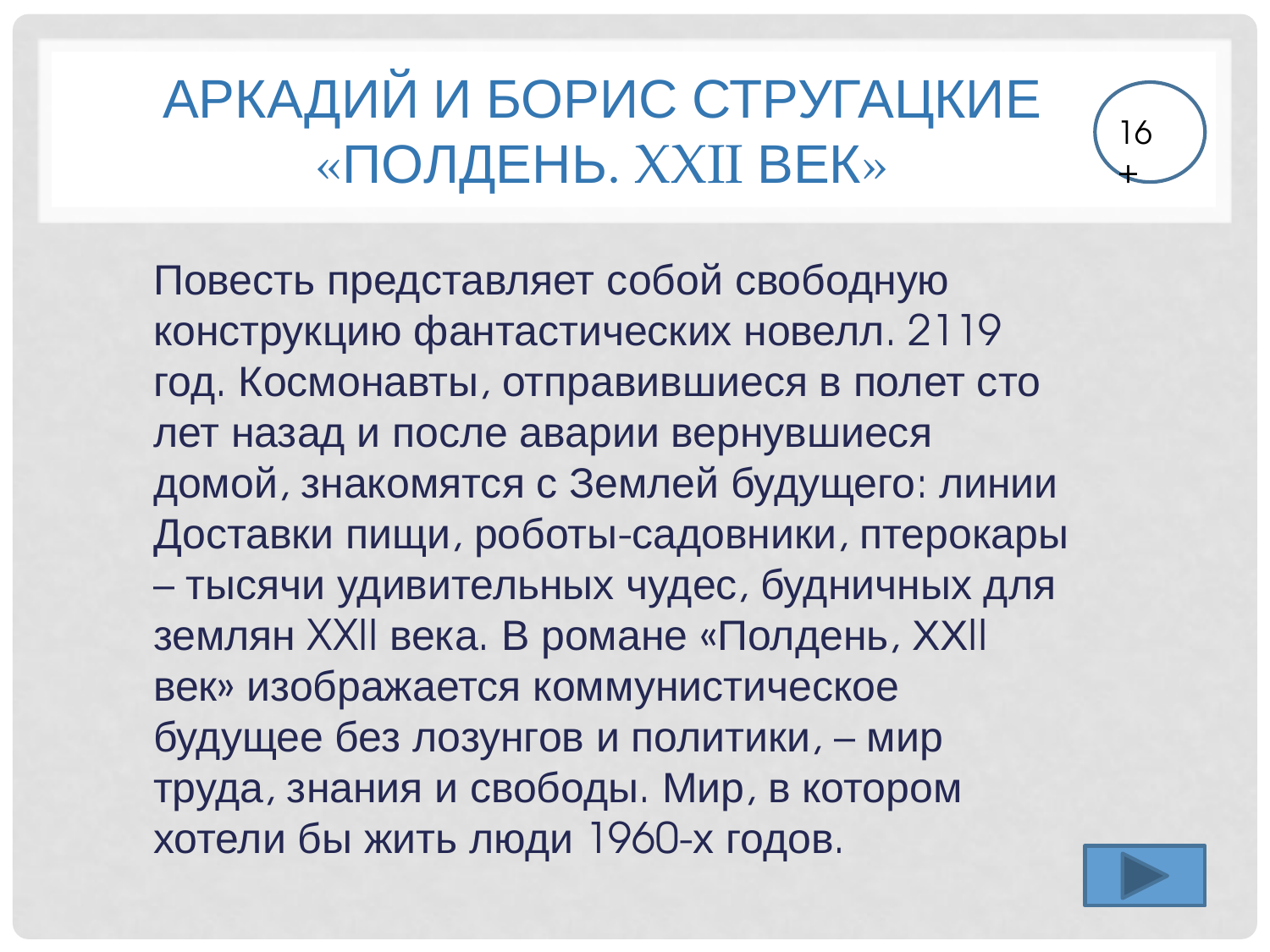

# Аркадий и Борис Стругацкие «Полдень. XXII век»

16+
Повесть представляет собой свободную конструкцию фантастических новелл. 2119 год. Космонавты, отправившиеся в полет сто лет назад и после аварии вернувшиеся домой, знакомятся с Землей будущего: линии Доставки пищи, роботы-садовники, птерокары – тысячи удивительных чудес, будничных для землян XXII века. В романе «Полдень, ХХII век» изображается коммунистическое будущее без лозунгов и политики, – мир труда, знания и свободы. Мир, в котором хотели бы жить люди 1960-х годов.